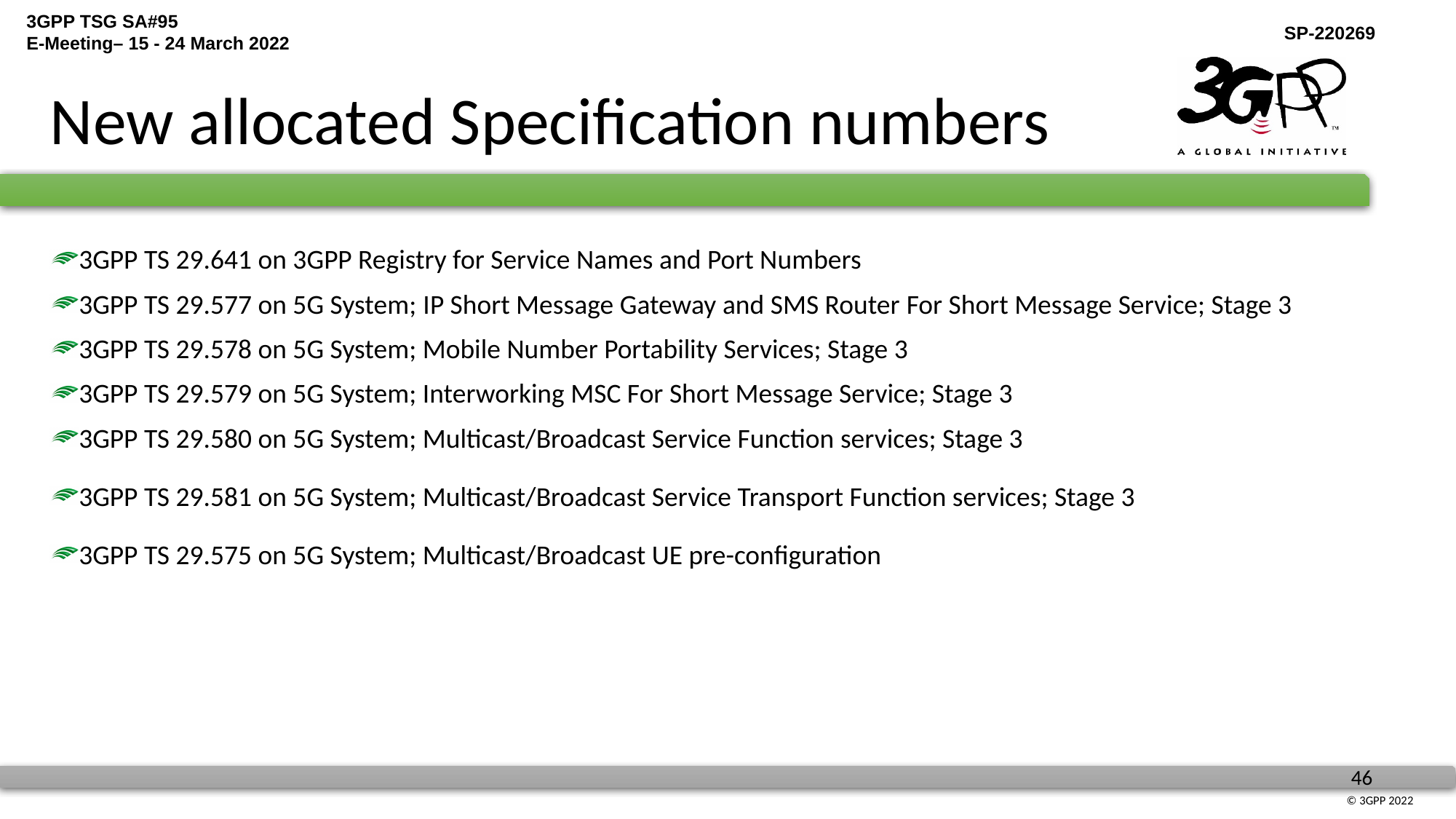

# New allocated Specification numbers
3GPP TS 29.641 on 3GPP Registry for Service Names and Port Numbers
3GPP TS 29.577 on 5G System; IP Short Message Gateway and SMS Router For Short Message Service; Stage 3
3GPP TS 29.578 on 5G System; Mobile Number Portability Services; Stage 3
3GPP TS 29.579 on 5G System; Interworking MSC For Short Message Service; Stage 3
3GPP TS 29.580 on 5G System; Multicast/Broadcast Service Function services; Stage 3
3GPP TS 29.581 on 5G System; Multicast/Broadcast Service Transport Function services; Stage 3
3GPP TS 29.575 on 5G System; Multicast/Broadcast UE pre-configuration